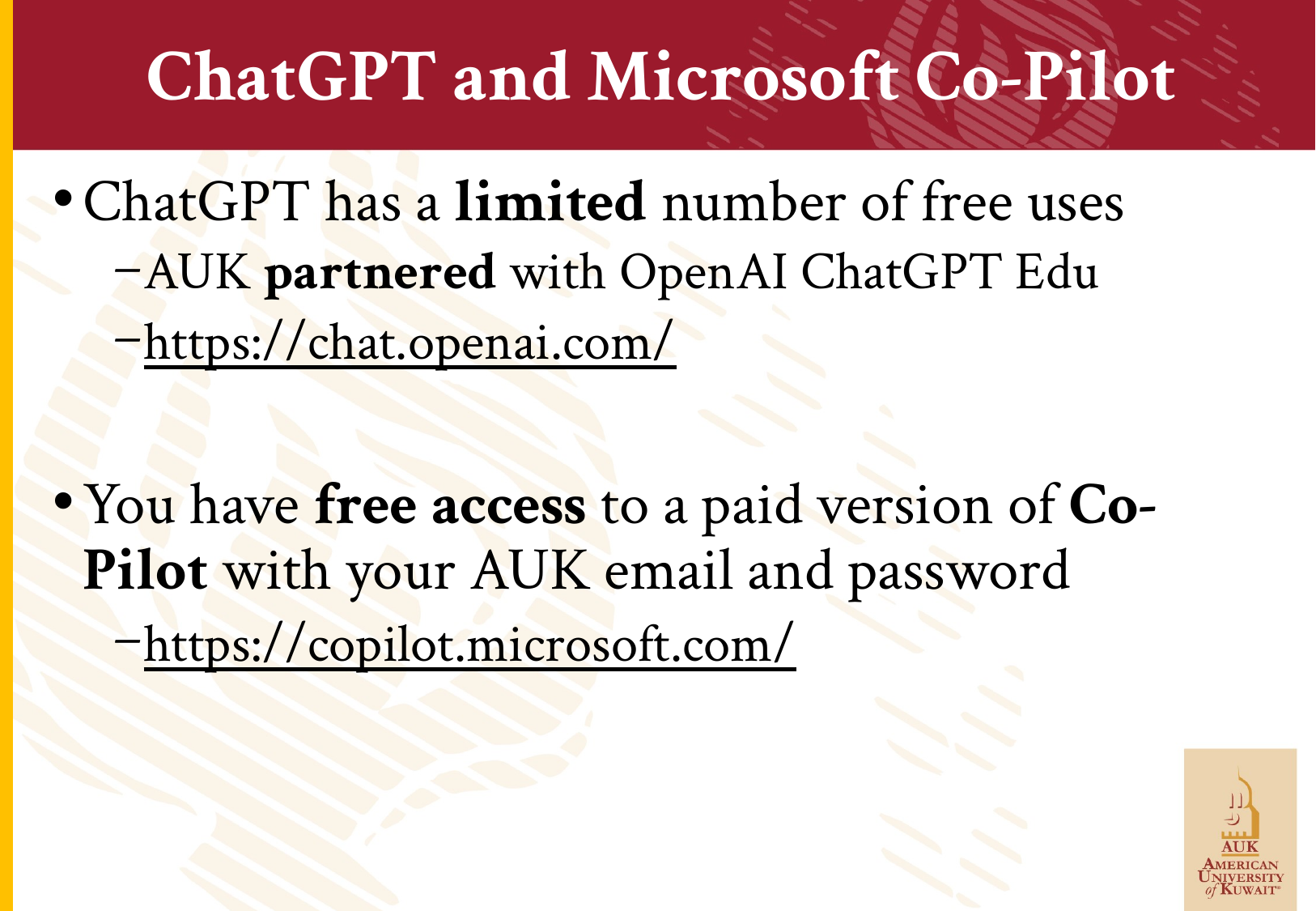

# ChatGPT and Microsoft Co-Pilot
ChatGPT has a limited number of free uses
AUK partnered with OpenAI ChatGPT Edu
https://chat.openai.com/

You have free access to a paid version of Co-Pilot with your AUK email and password
https://copilot.microsoft.com/